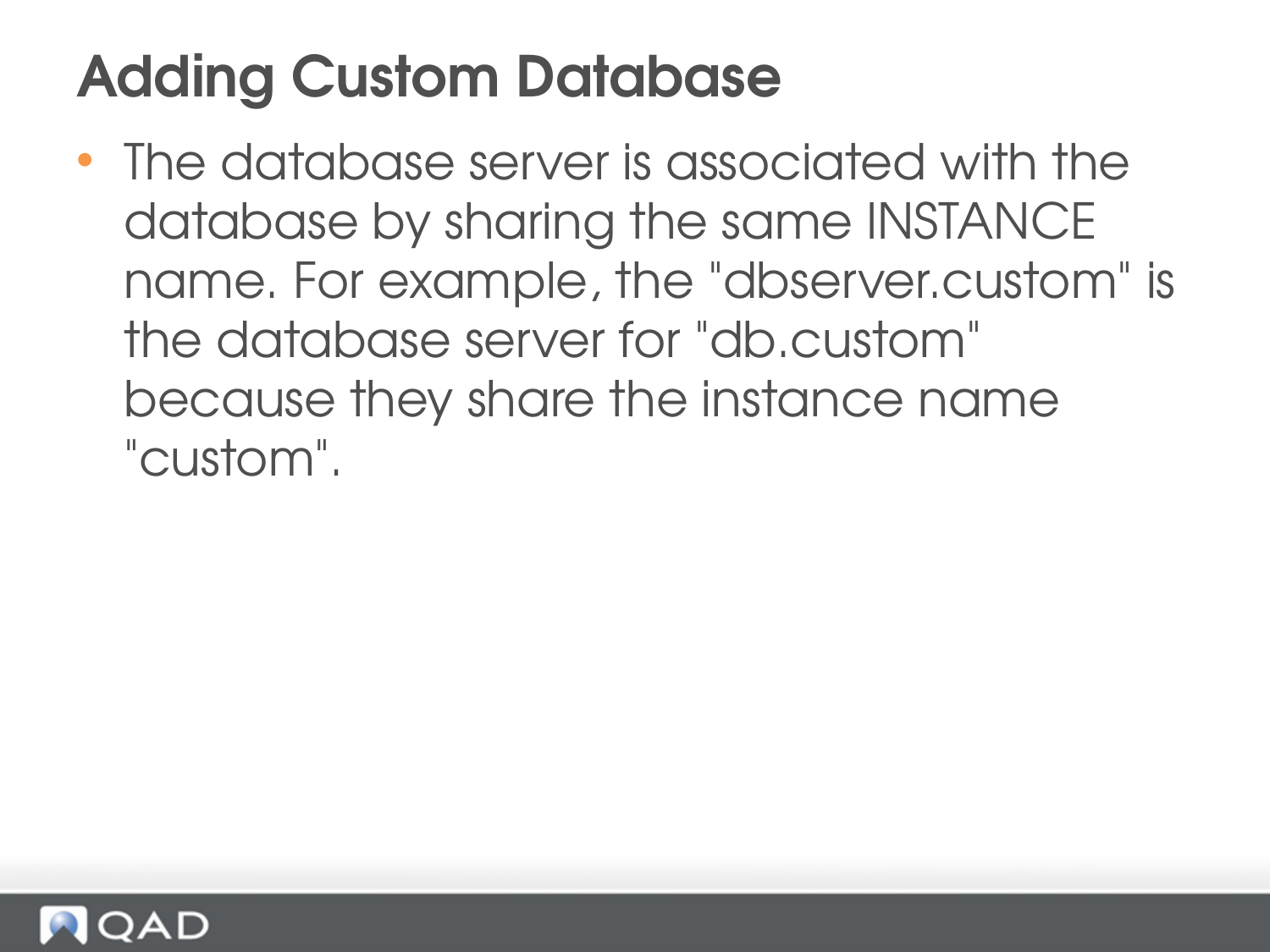

# Adding Custom Database
The database server is associated with the database by sharing the same INSTANCE name. For example, the "dbserver.custom" is the database server for "db.custom" because they share the instance name "custom".